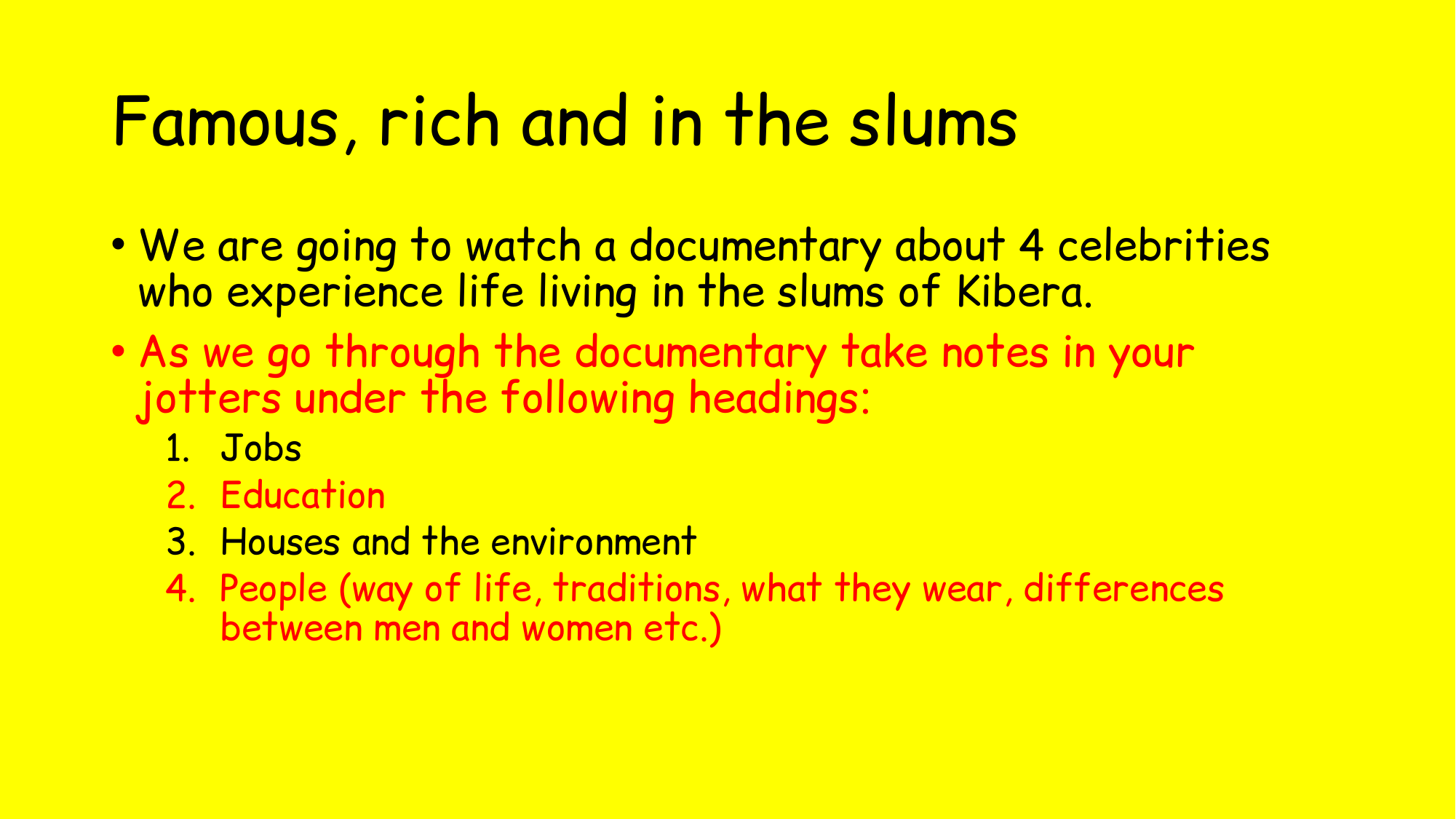

# Famous, rich and in the slums
We are going to watch a documentary about 4 celebrities who experience life living in the slums of Kibera.
As we go through the documentary take notes in your jotters under the following headings:
Jobs
Education
Houses and the environment
People (way of life, traditions, what they wear, differences between men and women etc.)